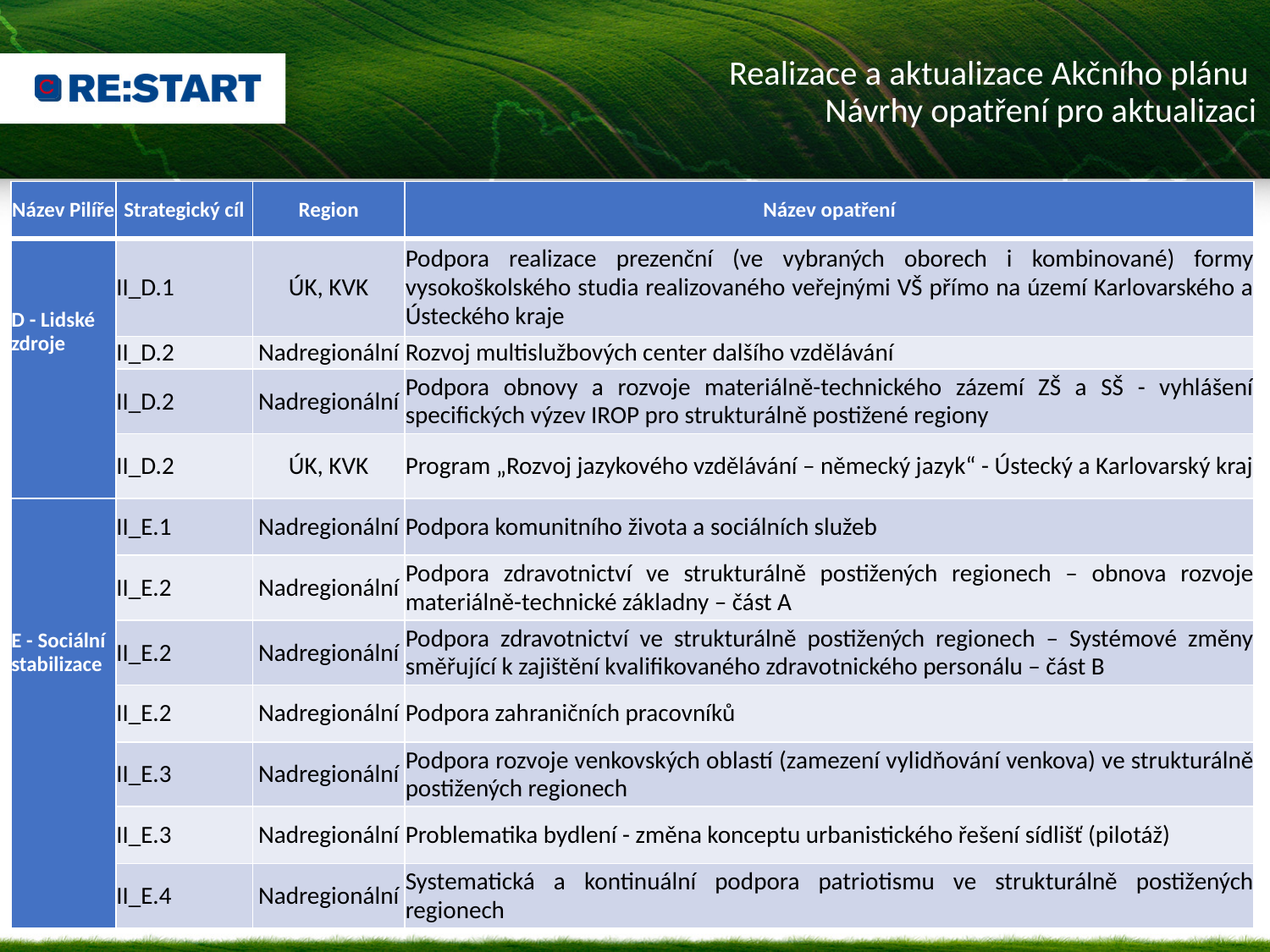

Realizace a aktualizace Akčního plánu
Návrhy opatření pro aktualizaci
| Název Pilíře | Strategický cíl | Region | Název opatření |
| --- | --- | --- | --- |
| D - Lidské zdroje | II\_D.1 | ÚK, KVK | Podpora realizace prezenční (ve vybraných oborech i kombinované) formy vysokoškolského studia realizovaného veřejnými VŠ přímo na území Karlovarského a Ústeckého kraje |
|  | II\_D.2 | Nadregionální | Rozvoj multislužbových center dalšího vzdělávání |
|  | II\_D.2 | Nadregionální | Podpora obnovy a rozvoje materiálně-technického zázemí ZŠ a SŠ - vyhlášení specifických výzev IROP pro strukturálně postižené regiony |
|  | II\_D.2 | ÚK, KVK | Program „Rozvoj jazykového vzdělávání – německý jazyk“ - Ústecký a Karlovarský kraj |
| E - Sociální stabilizace | II\_E.1 | Nadregionální | Podpora komunitního života a sociálních služeb |
|  | II\_E.2 | Nadregionální | Podpora zdravotnictví ve strukturálně postižených regionech – obnova rozvoje materiálně-technické základny – část A |
|  | II\_E.2 | Nadregionální | Podpora zdravotnictví ve strukturálně postižených regionech – Systémové změny směřující k zajištění kvalifikovaného zdravotnického personálu – část B |
|  | II\_E.2 | Nadregionální | Podpora zahraničních pracovníků |
|  | II\_E.3 | Nadregionální | Podpora rozvoje venkovských oblastí (zamezení vylidňování venkova) ve strukturálně postižených regionech |
|  | II\_E.3 | Nadregionální | Problematika bydlení - změna konceptu urbanistického řešení sídlišť (pilotáž) |
|  | II\_E.4 | Nadregionální | Systematická a kontinuální podpora patriotismu ve strukturálně postižených regionech |